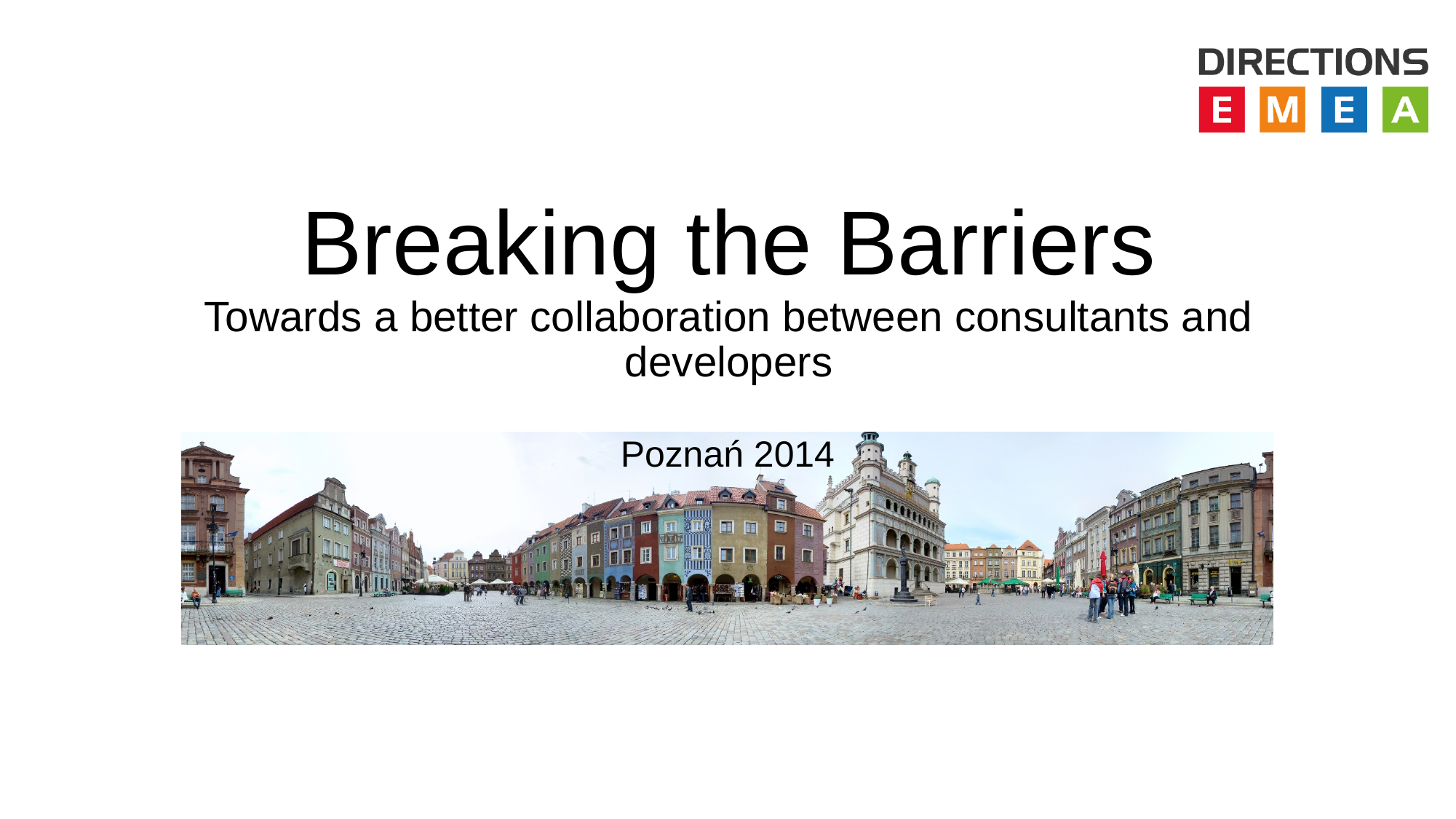

# Breaking the Barriers Towards a better collaboration between consultants and developers
Poznań 2014